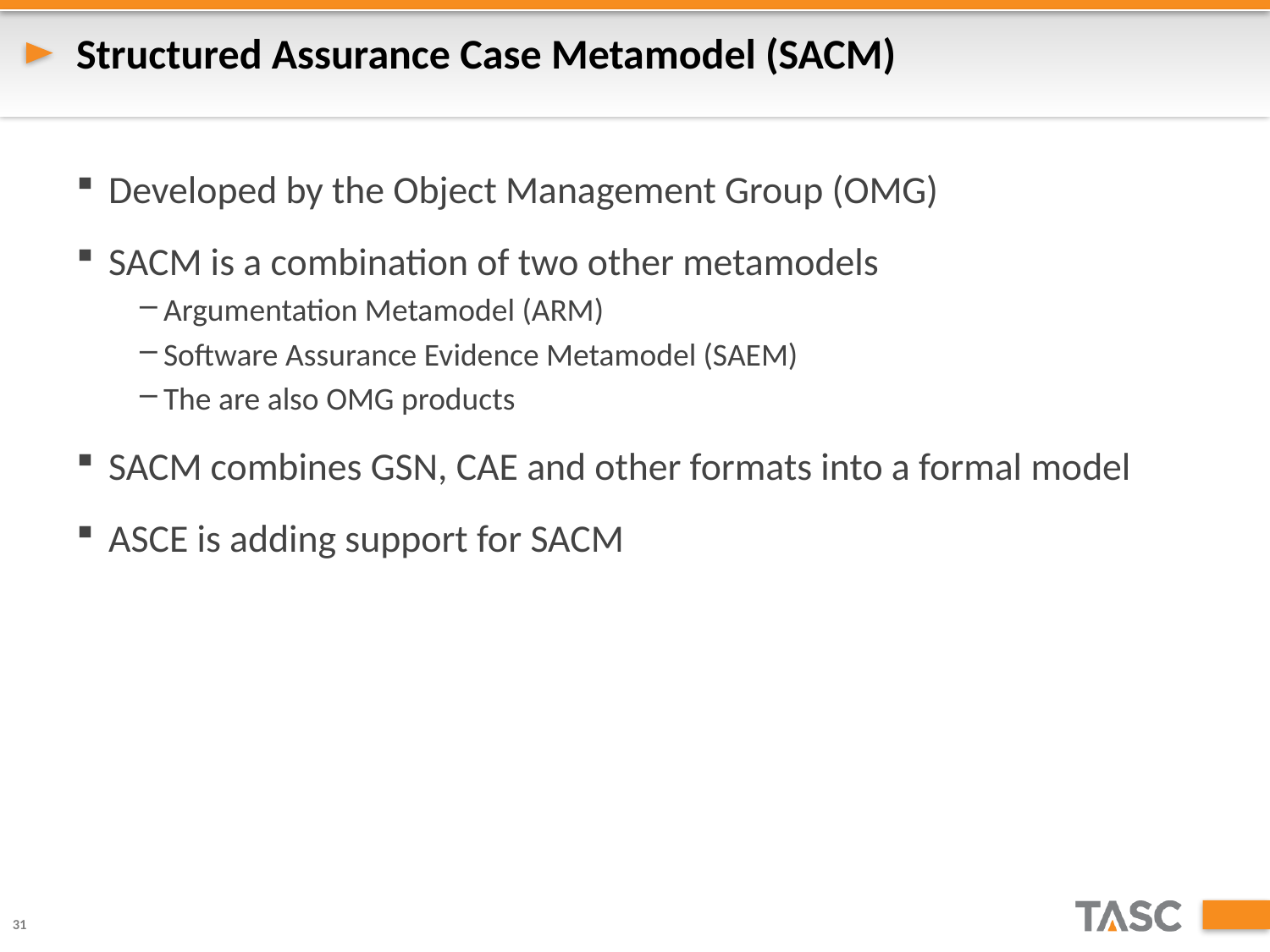

# Structured Assurance Case Metamodel (SACM)
Developed by the Object Management Group (OMG)
SACM is a combination of two other metamodels
Argumentation Metamodel (ARM)
Software Assurance Evidence Metamodel (SAEM)
The are also OMG products
SACM combines GSN, CAE and other formats into a formal model
ASCE is adding support for SACM
31